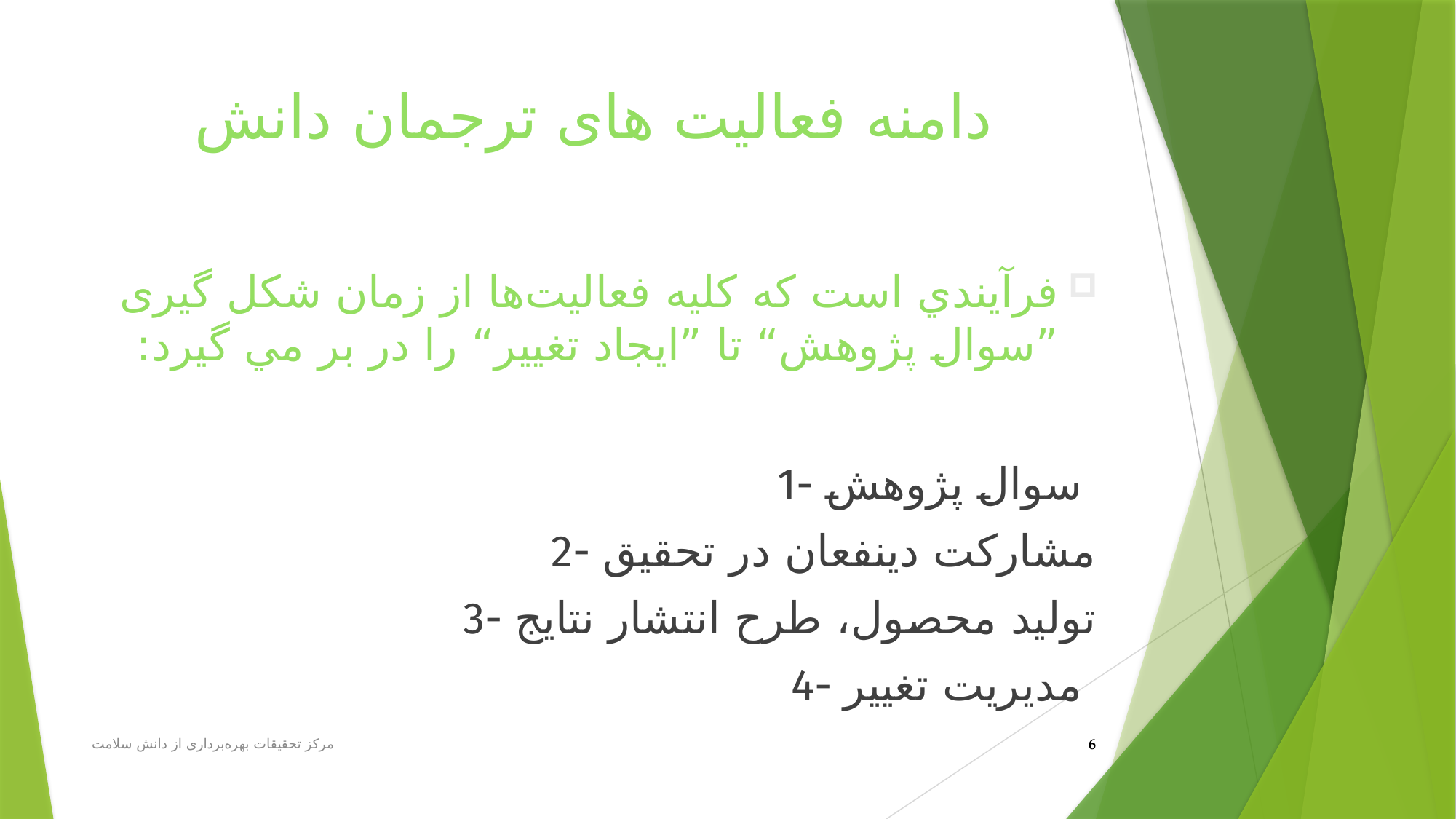

# دامنه فعالیت های ترجمان دانش
فرآيندي است كه کلیه فعاليت‌ها از زمان شکل گیری ”سوال پژوهش“ تا ”ایجاد تغییر“ را در بر مي گيرد:

1- سوال پژوهش
2- مشارکت دینفعان در تحقیق
3- تولید محصول، طرح انتشار نتایج
4- مدیریت تغییر

6
مرکز تحقیقات بهره‌برداری از دانش سلامت